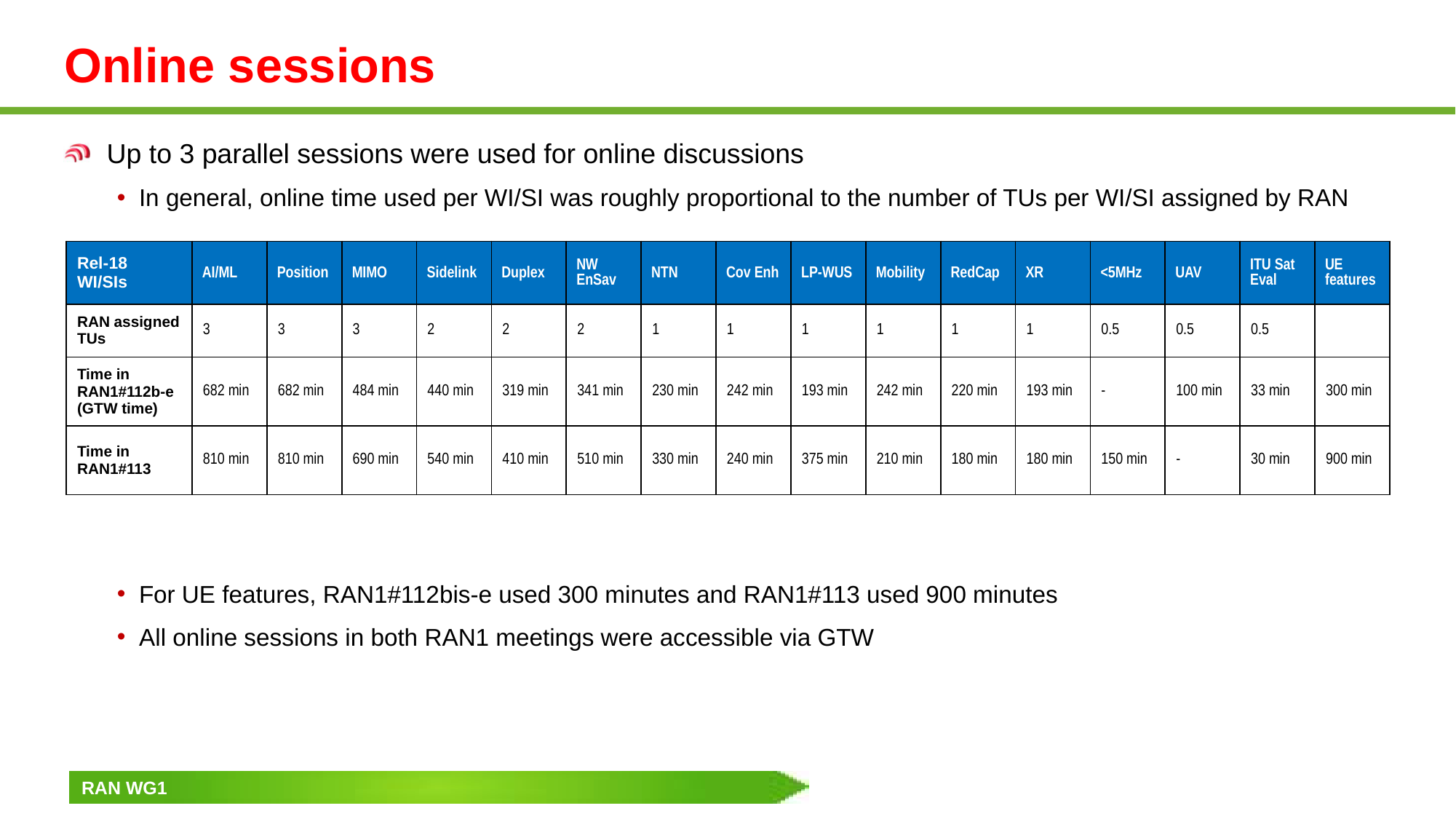

# Online sessions
Up to 3 parallel sessions were used for online discussions
In general, online time used per WI/SI was roughly proportional to the number of TUs per WI/SI assigned by RAN

For UE features, RAN1#112bis-e used 300 minutes and RAN1#113 used 900 minutes
All online sessions in both RAN1 meetings were accessible via GTW

| Rel-18 WI/SIs | AI/ML | Position | MIMO | Sidelink | Duplex | NW EnSav | NTN | Cov Enh | LP-WUS | Mobility | RedCap | XR | <5MHz | UAV | ITU Sat Eval | UE features |
| --- | --- | --- | --- | --- | --- | --- | --- | --- | --- | --- | --- | --- | --- | --- | --- | --- |
| RAN assigned TUs | 3 | 3 | 3 | 2 | 2 | 2 | 1 | 1 | 1 | 1 | 1 | 1 | 0.5 | 0.5 | 0.5 |  |
| Time in RAN1#112b-e (GTW time) | 682 min | 682 min | 484 min | 440 min | 319 min | 341 min | 230 min | 242 min | 193 min | 242 min | 220 min | 193 min | - | 100 min | 33 min | 300 min |
| Time in RAN1#113 | 810 min | 810 min | 690 min | 540 min | 410 min | 510 min | 330 min | 240 min | 375 min | 210 min | 180 min | 180 min | 150 min | - | 30 min | 900 min |